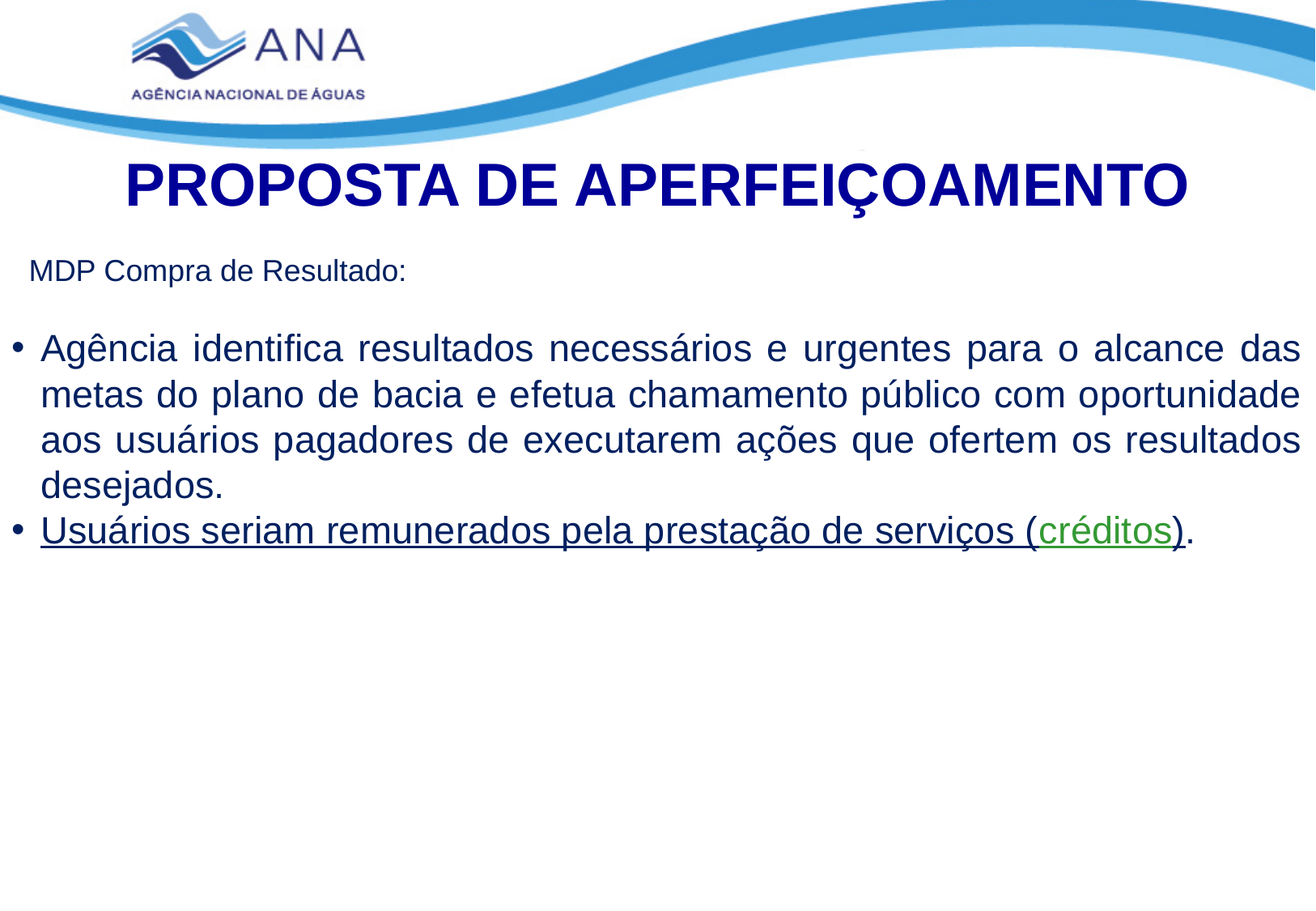

PROPOSTA DE APERFEIÇOAMENTO
  MDP Compra de Resultado:

Agência identifica resultados necessários e urgentes para o alcance das metas do plano de bacia e efetua chamamento público com oportunidade aos usuários pagadores de executarem ações que ofertem os resultados desejados.
Usuários seriam remunerados pela prestação de serviços (créditos).